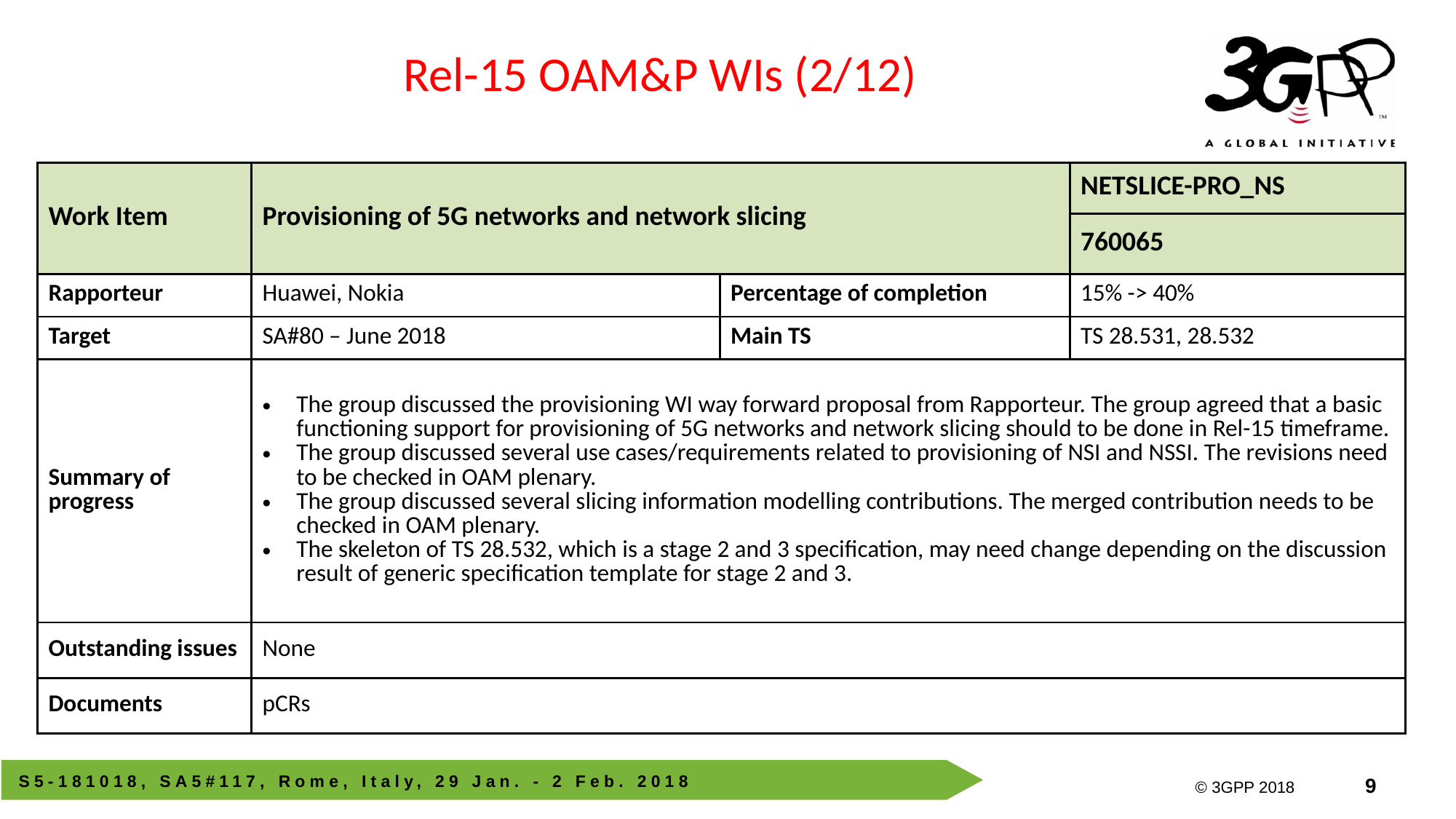

Rel-15 OAM&P WIs (2/12)
| Work Item | Provisioning of 5G networks and network slicing |  | NETSLICE-PRO\_NS |
| --- | --- | --- | --- |
|  |  |  | 760065 |
| Rapporteur | Huawei, Nokia | Percentage of completion | 15% -> 40% |
| Target | SA#80 – June 2018 | Main TS | TS 28.531, 28.532 |
| Summary of progress | The group discussed the provisioning WI way forward proposal from Rapporteur. The group agreed that a basic functioning support for provisioning of 5G networks and network slicing should to be done in Rel-15 timeframe. The group discussed several use cases/requirements related to provisioning of NSI and NSSI. The revisions need to be checked in OAM plenary. The group discussed several slicing information modelling contributions. The merged contribution needs to be checked in OAM plenary. The skeleton of TS 28.532, which is a stage 2 and 3 specification, may need change depending on the discussion result of generic specification template for stage 2 and 3. |  |  |
| Outstanding issues | None |  |  |
| Documents | pCRs |  |  |